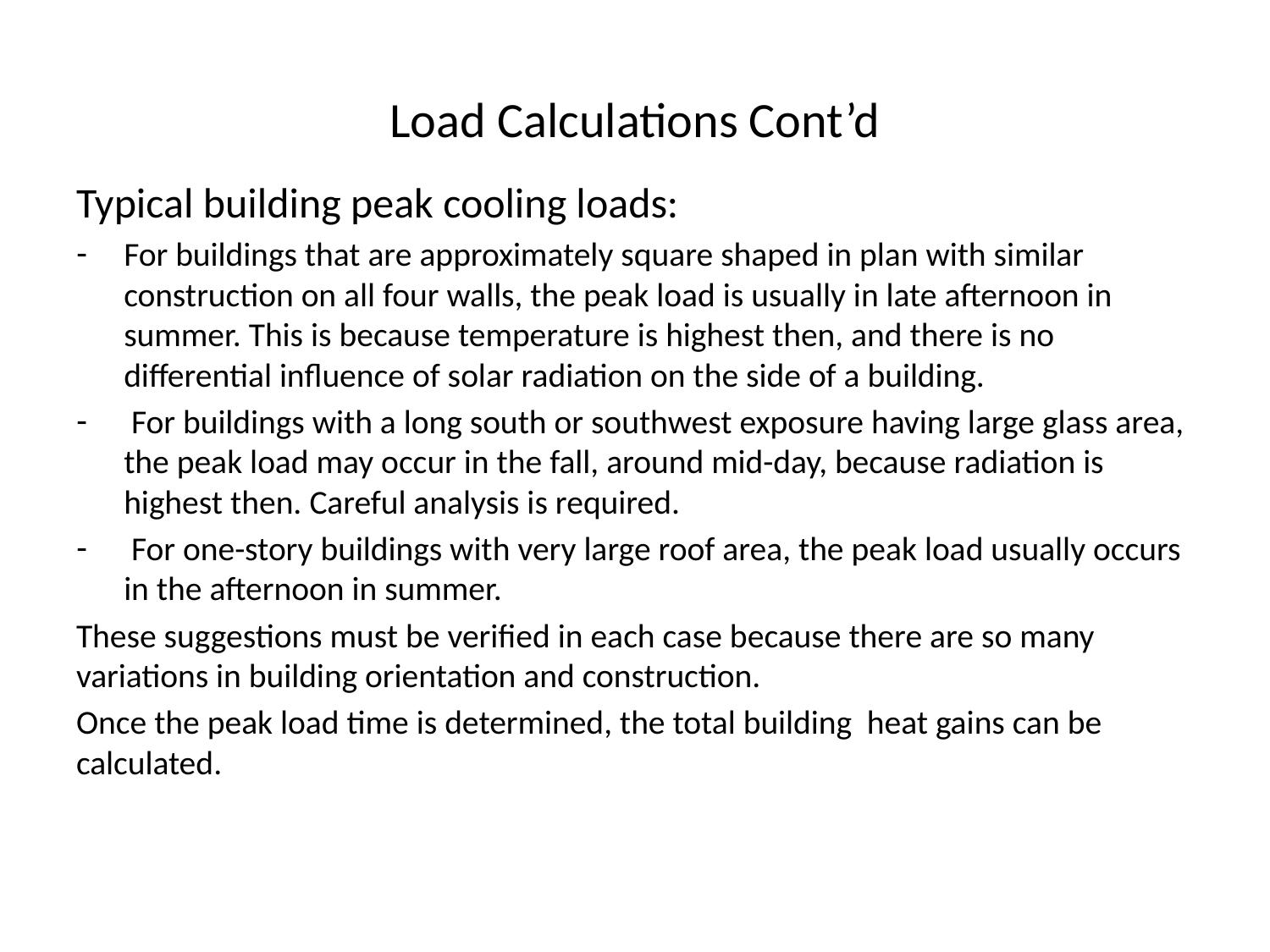

# Load Calculations Cont’d
Typical building peak cooling loads:
For buildings that are approximately square shaped in plan with similar construction on all four walls, the peak load is usually in late afternoon in summer. This is because temperature is highest then, and there is no differential influence of solar radiation on the side of a building.
 For buildings with a long south or southwest exposure having large glass area, the peak load may occur in the fall, around mid-day, because radiation is highest then. Careful analysis is required.
 For one-story buildings with very large roof area, the peak load usually occurs in the afternoon in summer.
These suggestions must be verified in each case because there are so many variations in building orientation and construction.
Once the peak load time is determined, the total building  heat gains can be calculated.